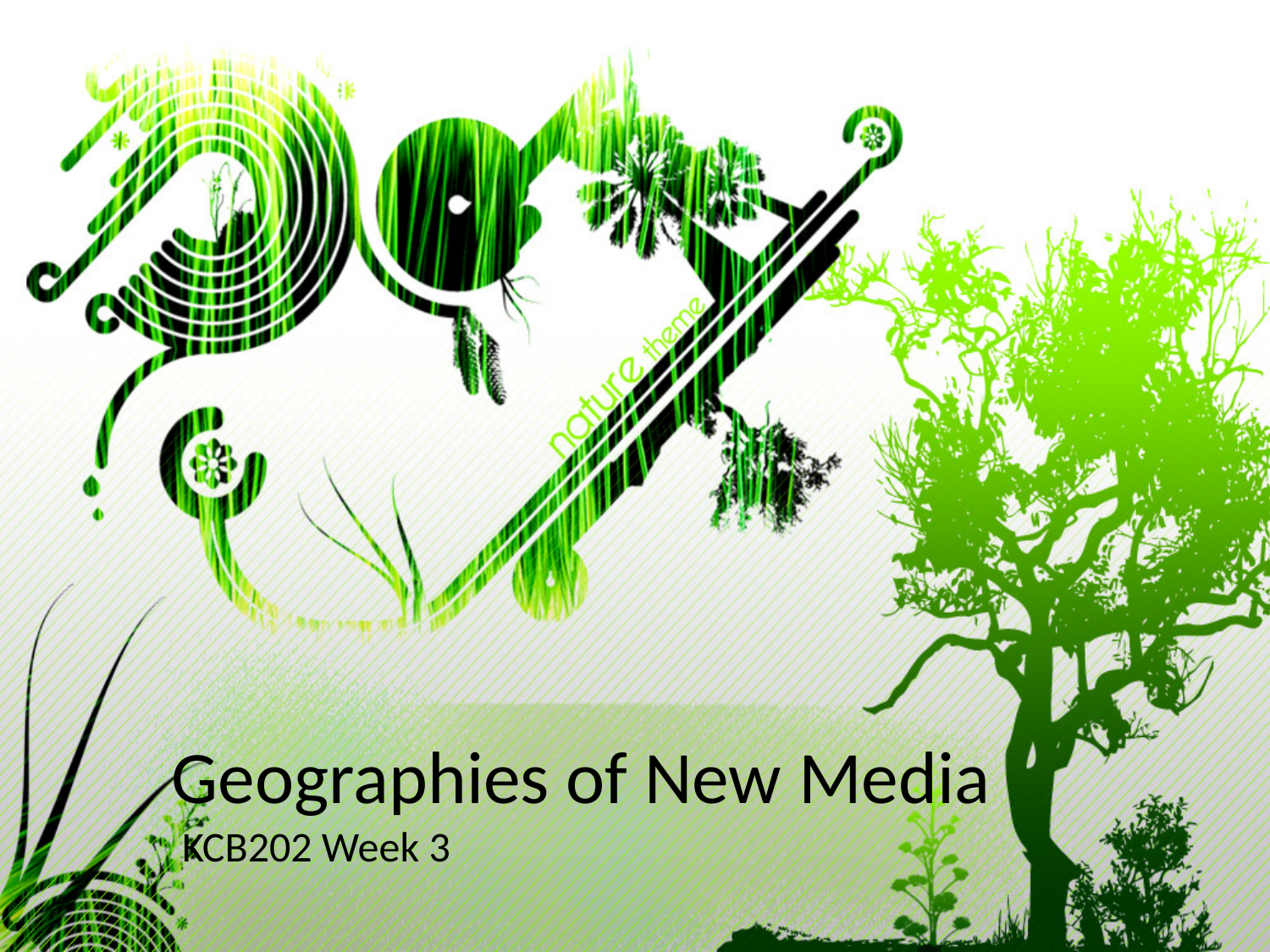

# Geographies of New Media
KCB202 Week 3